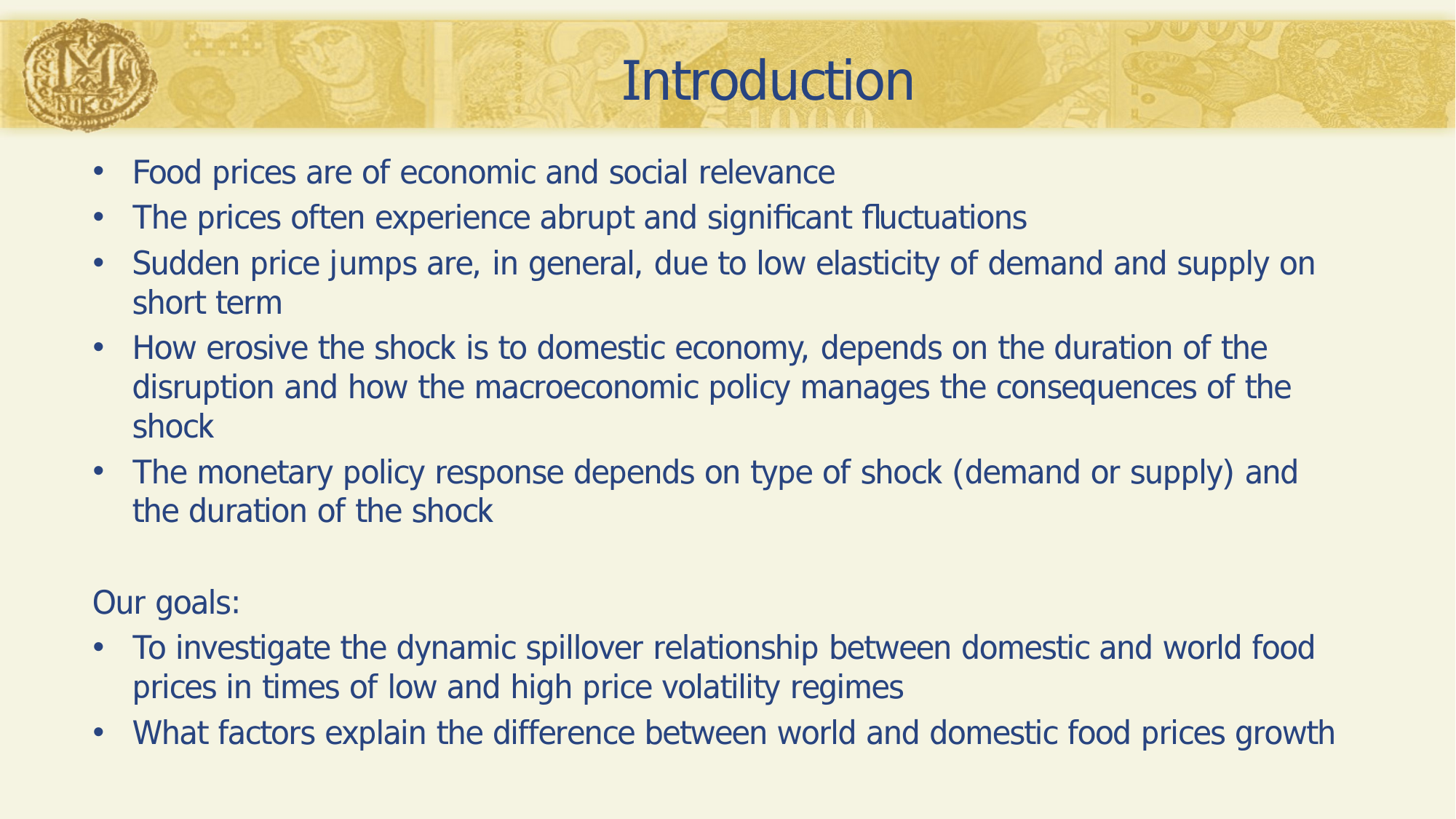

# Introduction
Food prices are of economic and social relevance
The prices often experience abrupt and significant fluctuations
Sudden price jumps are, in general, due to low elasticity of demand and supply on short term
How erosive the shock is to domestic economy, depends on the duration of the disruption and how the macroeconomic policy manages the consequences of the shock
The monetary policy response depends on type of shock (demand or supply) and the duration of the shock

Our goals:
To investigate the dynamic spillover relationship between domestic and world food prices in times of low and high price volatility regimes
What factors explain the difference between world and domestic food prices growth